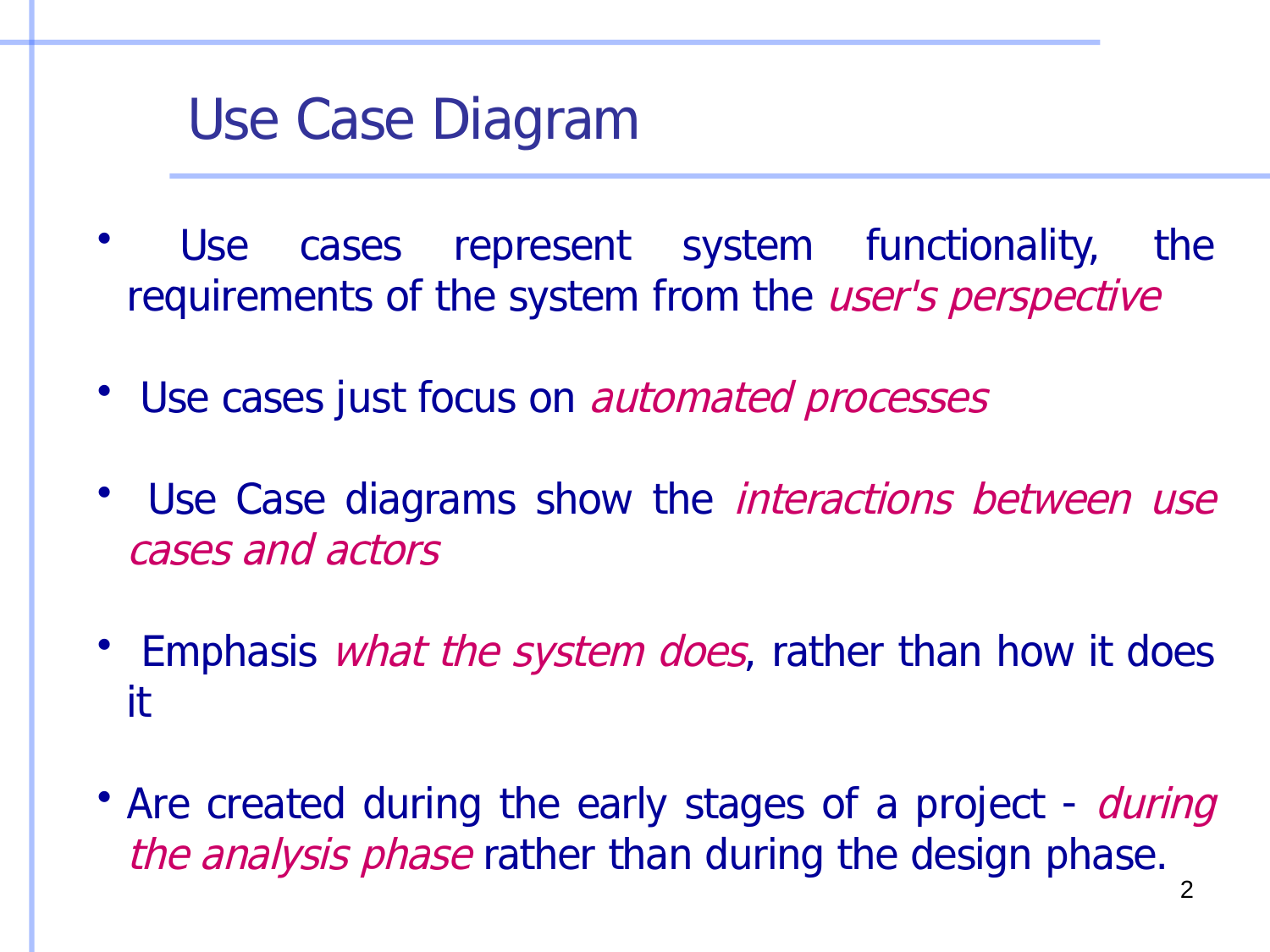

Use Case Diagram

 Use cases represent system functionality, the requirements of the system from the user's perspective

 Use cases just focus on automated processes

 Use Case diagrams show the interactions between use cases and actors

 Emphasis what the system does, rather than how it does it

Are created during the early stages of a project - during the analysis phase rather than during the design phase.
2